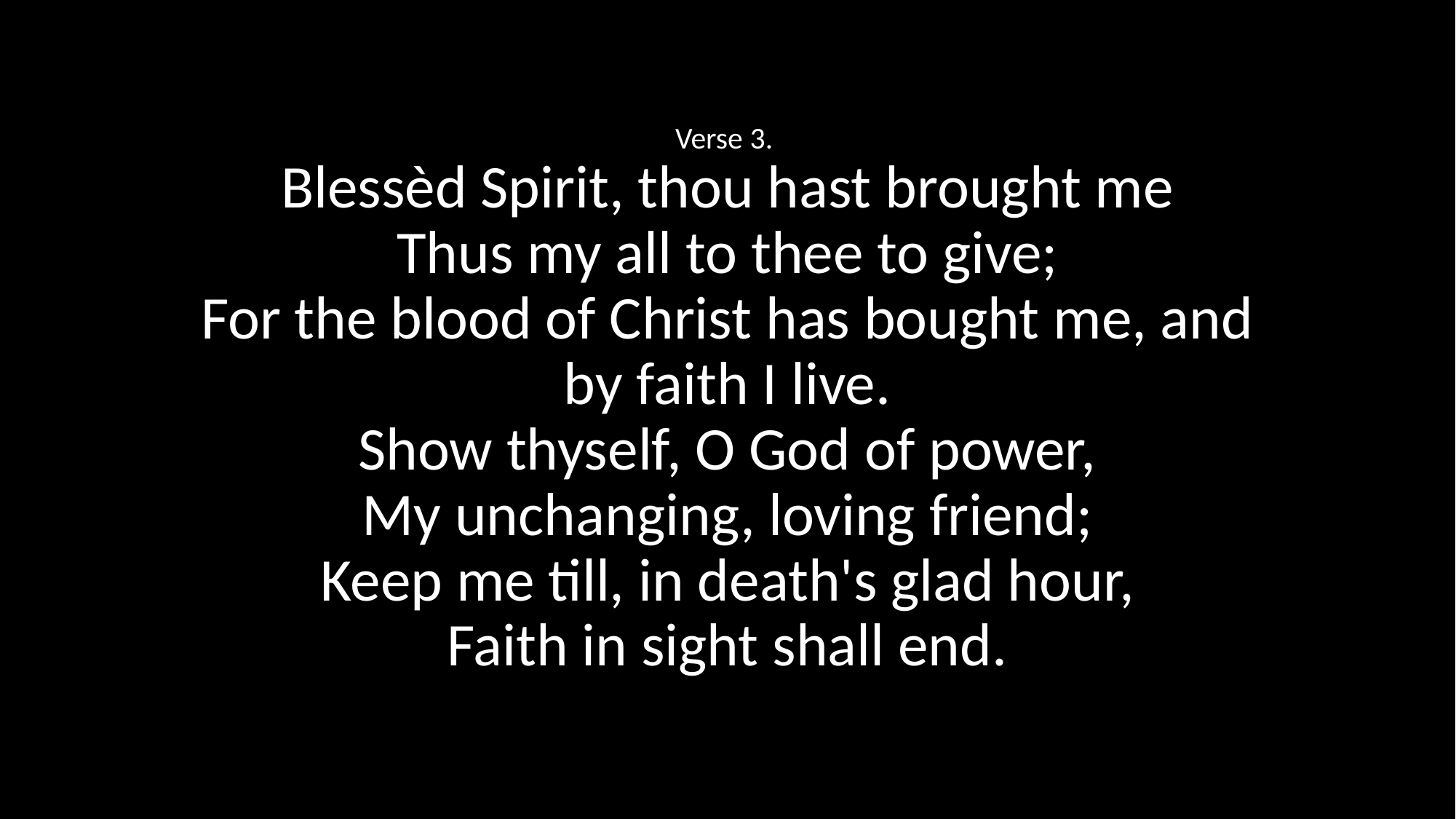

Verse 3.
Blessèd Spirit, thou hast brought me
Thus my all to thee to give;
For the blood of Christ has bought me, and by faith I live.
Show thyself, O God of power,
My unchanging, loving friend;
Keep me till, in death's glad hour,
Faith in sight shall end.